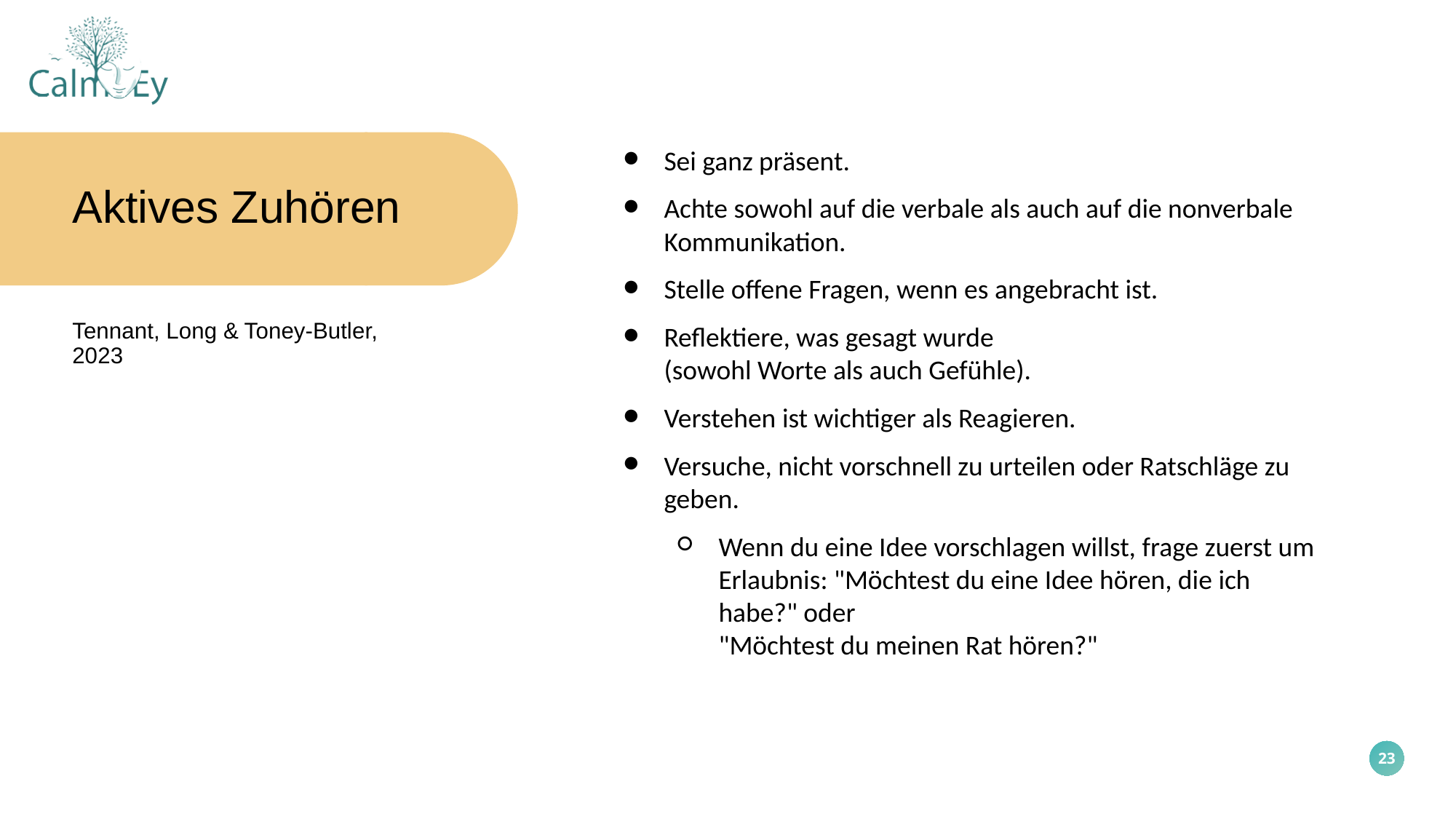

Sei ganz präsent.
Achte sowohl auf die verbale als auch auf die nonverbale Kommunikation.
Stelle offene Fragen, wenn es angebracht ist.
Reflektiere, was gesagt wurde
(sowohl Worte als auch Gefühle).
Verstehen ist wichtiger als Reagieren.
Versuche, nicht vorschnell zu urteilen oder Ratschläge zu geben.
Wenn du eine Idee vorschlagen willst, frage zuerst um Erlaubnis: "Möchtest du eine Idee hören, die ich habe?" oder
"Möchtest du meinen Rat hören?"
Aktives Zuhören
Tennant, Long & Toney-Butler, 2023